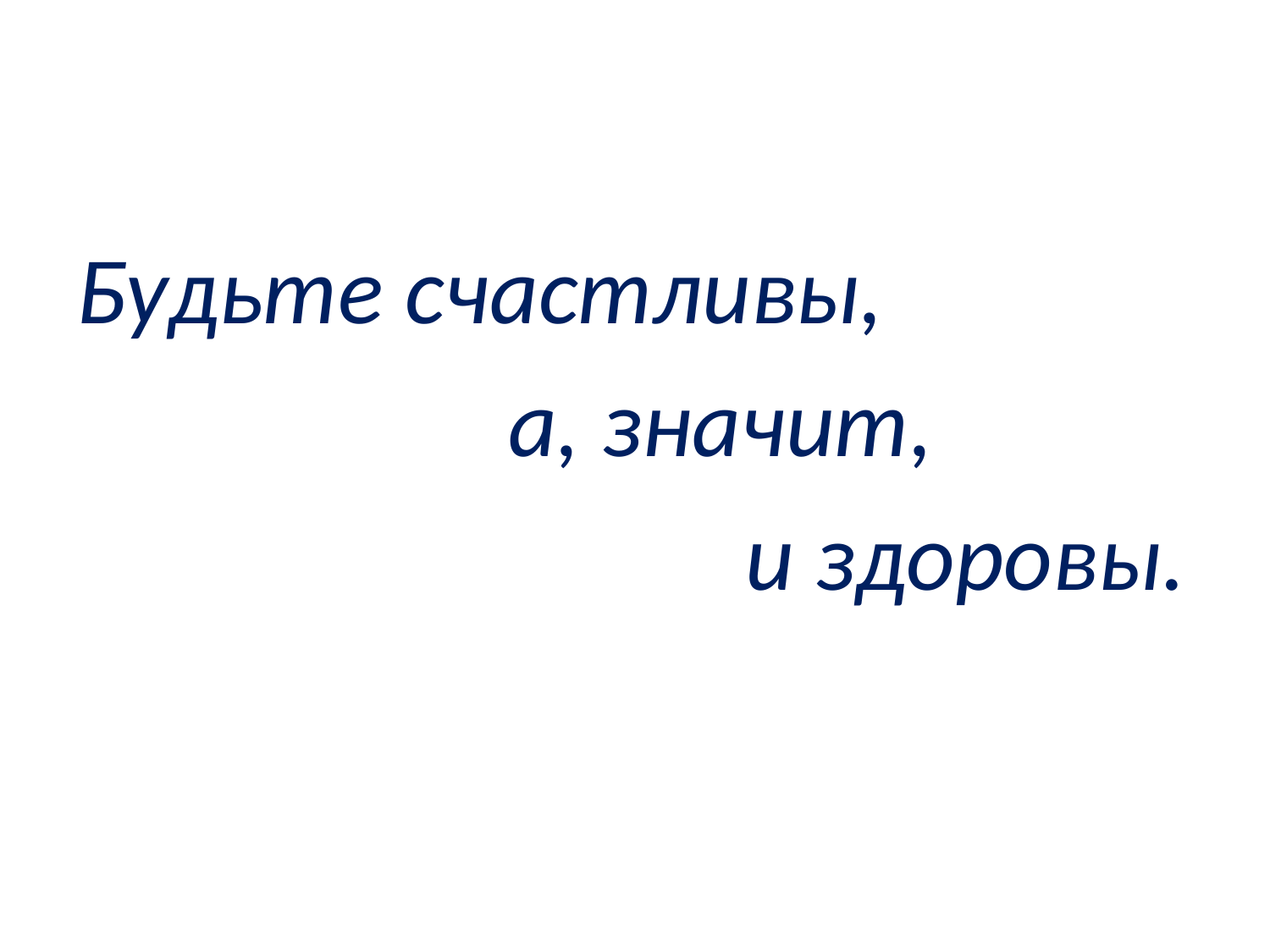

#
Будьте счастливы,
                    а, значит,
                               и здоровы.